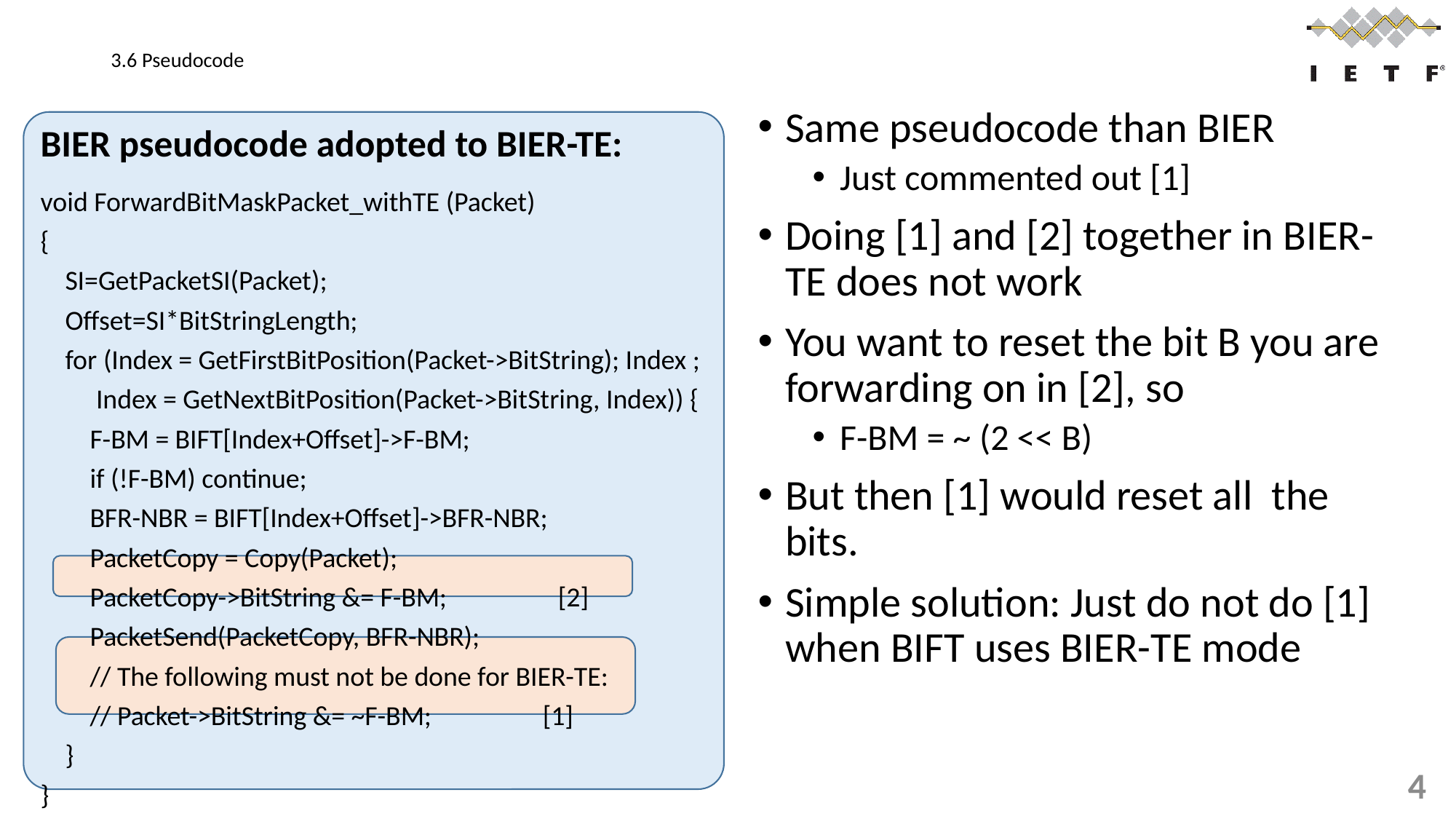

# 3.6 Pseudocode
Same pseudocode than BIER
Just commented out [1]
Doing [1] and [2] together in BIER-TE does not work
You want to reset the bit B you are forwarding on in [2], so
F-BM = ~ (2 << B)
But then [1] would reset all  the bits.
Simple solution: Just do not do [1] when BIFT uses BIER-TE mode

BIER pseudocode adopted to BIER-TE:

void ForwardBitMaskPacket_withTE (Packet)
{
    SI=GetPacketSI(Packet);
    Offset=SI*BitStringLength;
    for (Index = GetFirstBitPosition(Packet->BitString); Index ;
         Index = GetNextBitPosition(Packet->BitString, Index)) {
        F-BM = BIFT[Index+Offset]->F-BM;
        if (!F-BM) continue;
        BFR-NBR = BIFT[Index+Offset]->BFR-NBR;
        PacketCopy = Copy(Packet);
        PacketCopy->BitString &= F-BM;                  [2]
        PacketSend(PacketCopy, BFR-NBR);
        // The following must not be done for BIER-TE:
        // Packet->BitString &= ~F-BM;                  [1]
    }
}

4